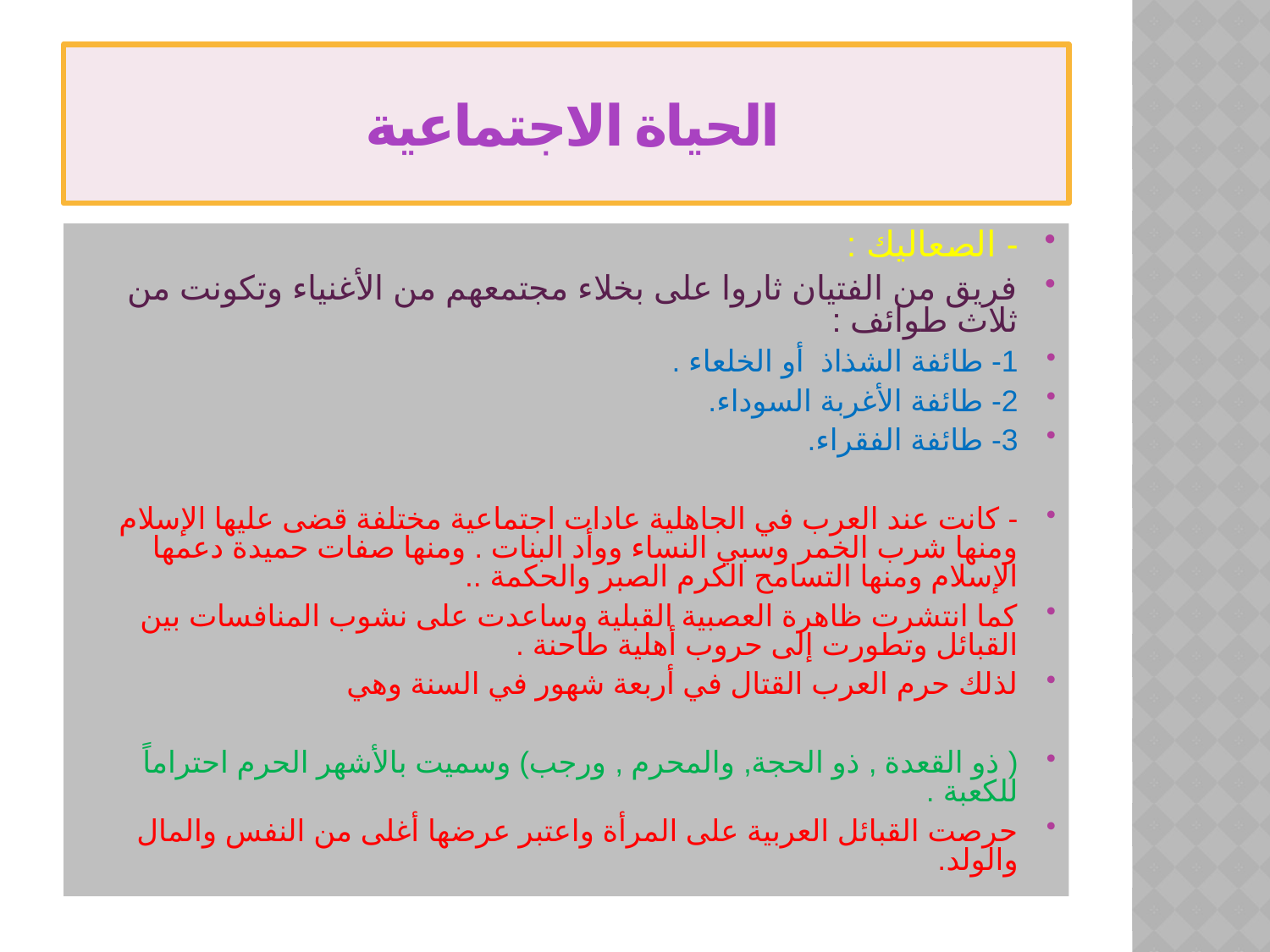

# الحياة الاجتماعية
- الصعاليك :
فريق من الفتيان ثاروا على بخلاء مجتمعهم من الأغنياء وتكونت من ثلاث طوائف :
1- طائفة الشذاذ  أو الخلعاء .
2- طائفة الأغربة السوداء.
3- طائفة الفقراء.

- كانت عند العرب في الجاهلية عادات اجتماعية مختلفة قضى عليها الإسلام  ومنها شرب الخمر وسبي النساء ووأد البنات . ومنها صفات حميدة دعمها الإسلام ومنها التسامح الكرم الصبر والحكمة ..
كما انتشرت ظاهرة العصبية القبلية وساعدت على نشوب المنافسات بين القبائل وتطورت إلى حروب أهلية طاحنة .
لذلك حرم العرب القتال في أربعة شهور في السنة وهي

( ذو القعدة , ذو الحجة, والمحرم , ورجب) وسميت بالأشهر الحرم احتراماً للكعبة .
حرصت القبائل العربية على المرأة واعتبر عرضها أغلى من النفس والمال والولد.